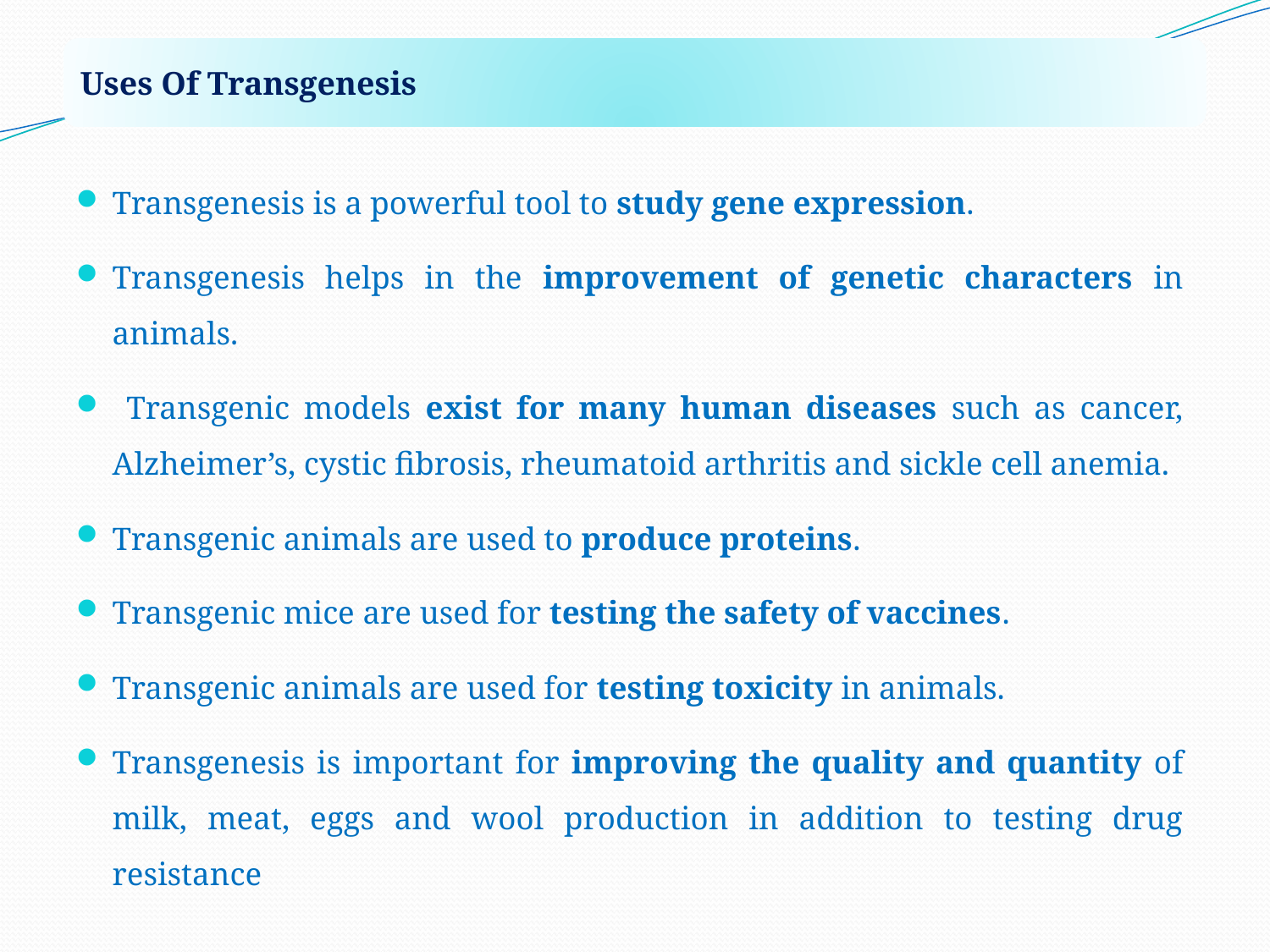

Uses Of Transgenesis
Transgenesis is a powerful tool to study gene expression.
Transgenesis helps in the improvement of genetic characters in animals.
 Transgenic models exist for many human diseases such as cancer, Alzheimer’s, cystic fibrosis, rheumatoid arthritis and sickle cell anemia.
Transgenic animals are used to produce proteins.
Transgenic mice are used for testing the safety of vaccines.
Transgenic animals are used for testing toxicity in animals.
Transgenesis is important for improving the quality and quantity of milk, meat, eggs and wool production in addition to testing drug resistance